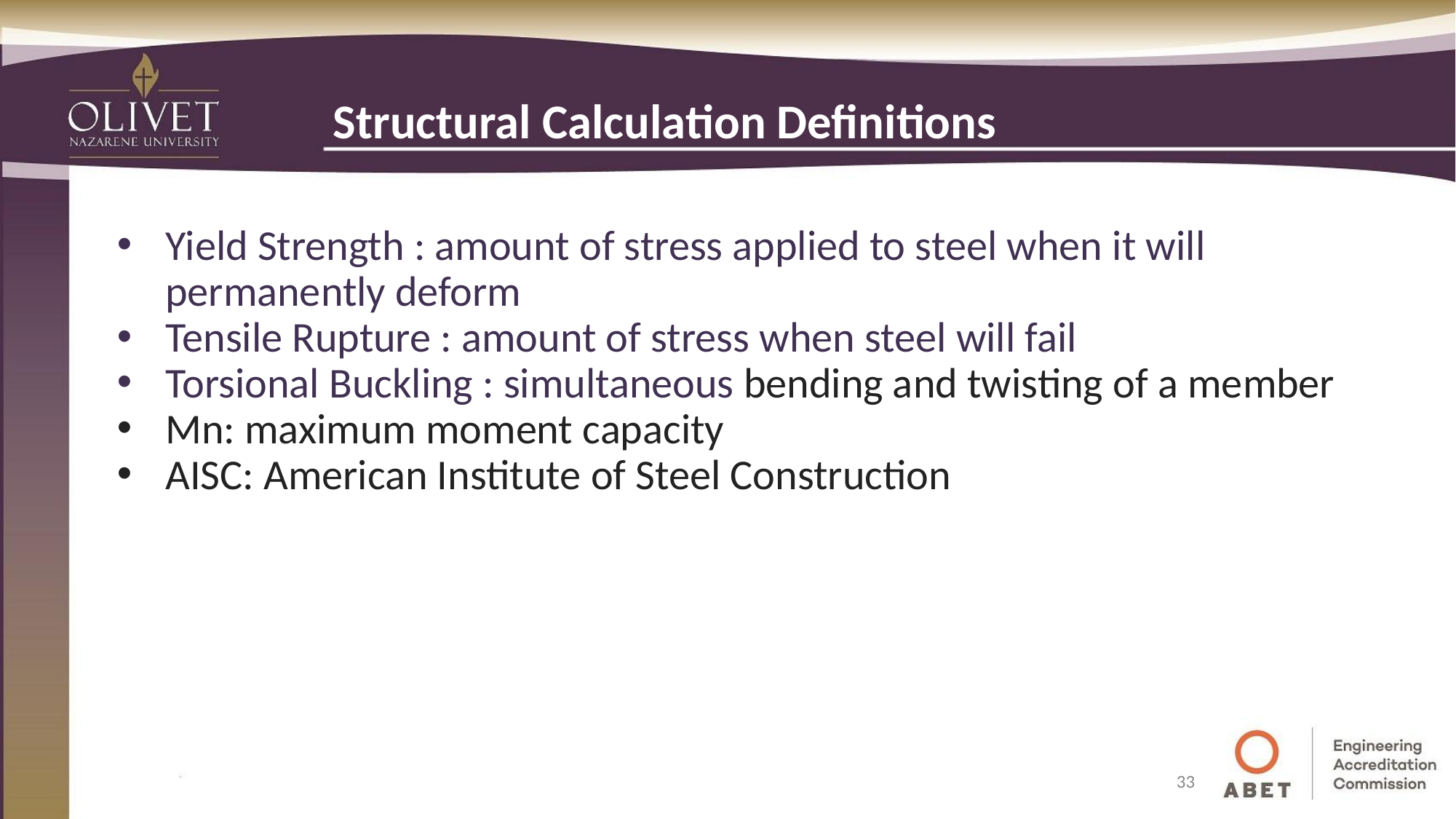

# Structural Calculation Definitions
Yield Strength : amount of stress applied to steel when it will permanently deform
Tensile Rupture : amount of stress when steel will fail
Torsional Buckling : simultaneous bending and twisting of a member
Mn: maximum moment capacity
AISC: American Institute of Steel Construction
33